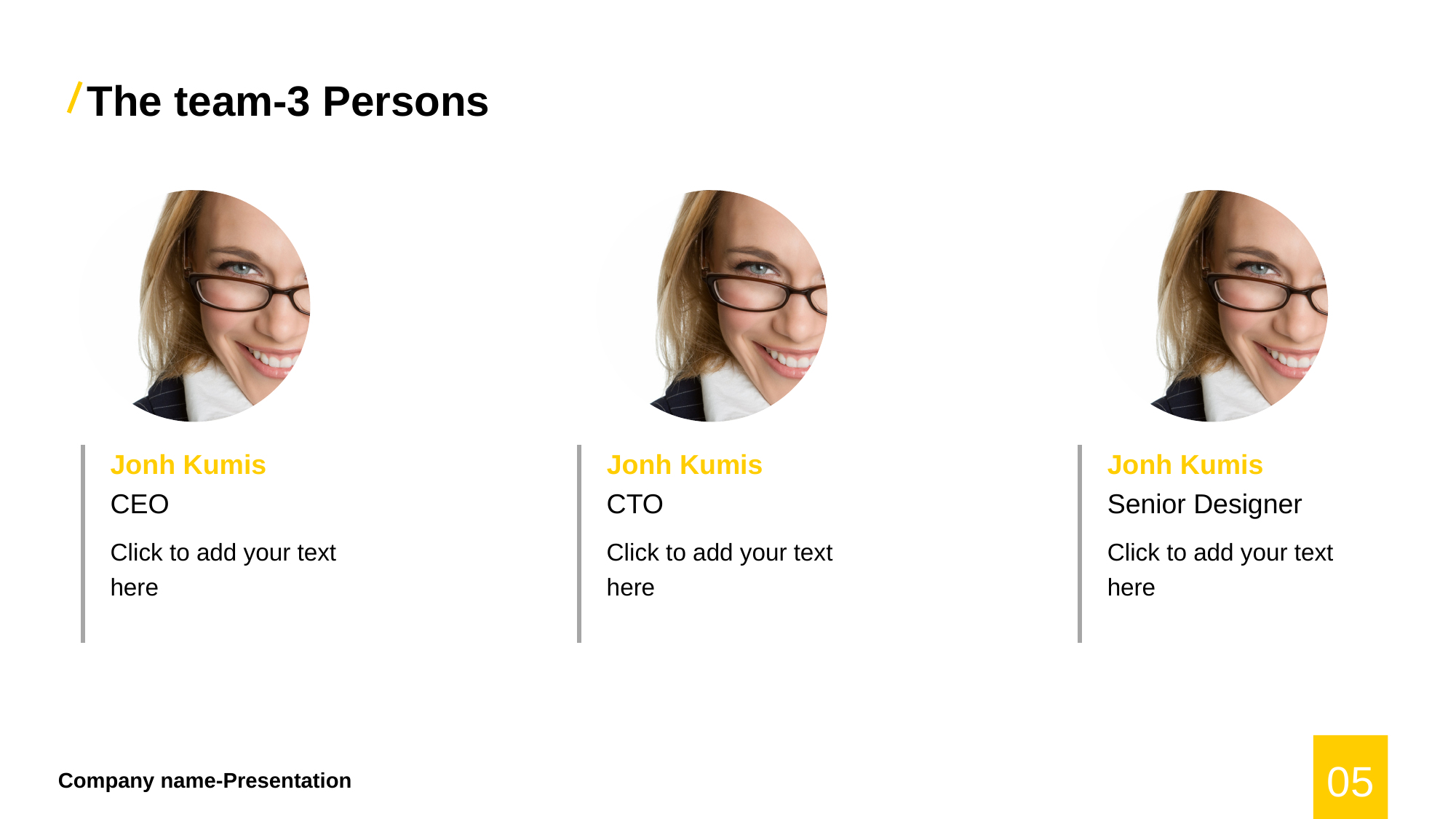

The team-3 Persons

Jonh Kumis
Jonh Kumis
Jonh Kumis
CEO
CTO
Senior Designer
Click to add your text here
Click to add your text here
Click to add your text here
05
Company name-Presentation